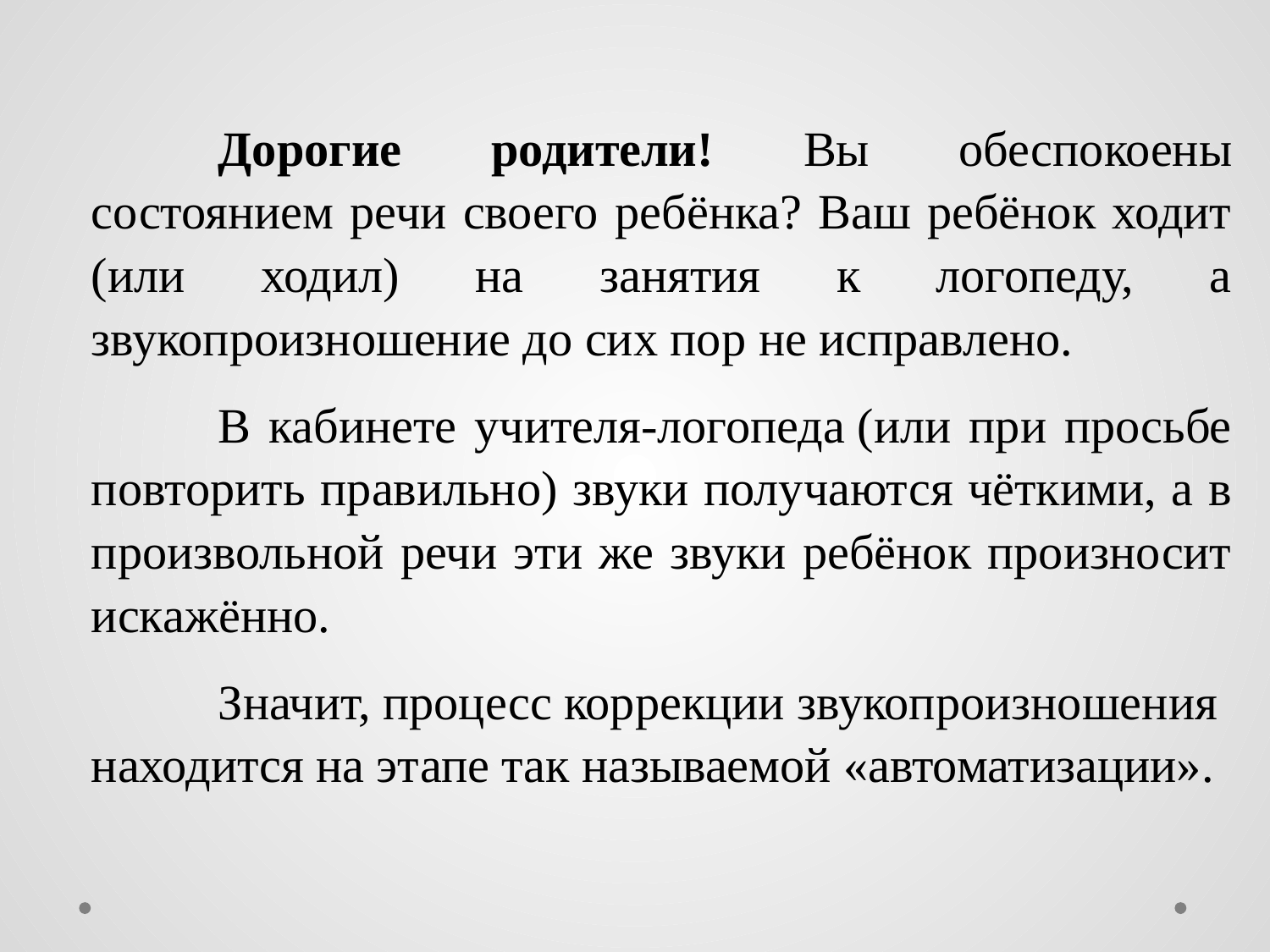

Дорогие родители! Вы обеспокоены состоянием речи своего ребёнка? Ваш ребёнок ходит (или ходил) на занятия к логопеду, а звукопроизношение до сих пор не исправлено.
	В кабинете учителя-логопеда (или при просьбе повторить правильно) звуки получаются чёткими, а в произвольной речи эти же звуки ребёнок произносит искажённо.
	Значит, процесс коррекции звукопроизношения находится на этапе так называемой «автоматизации».